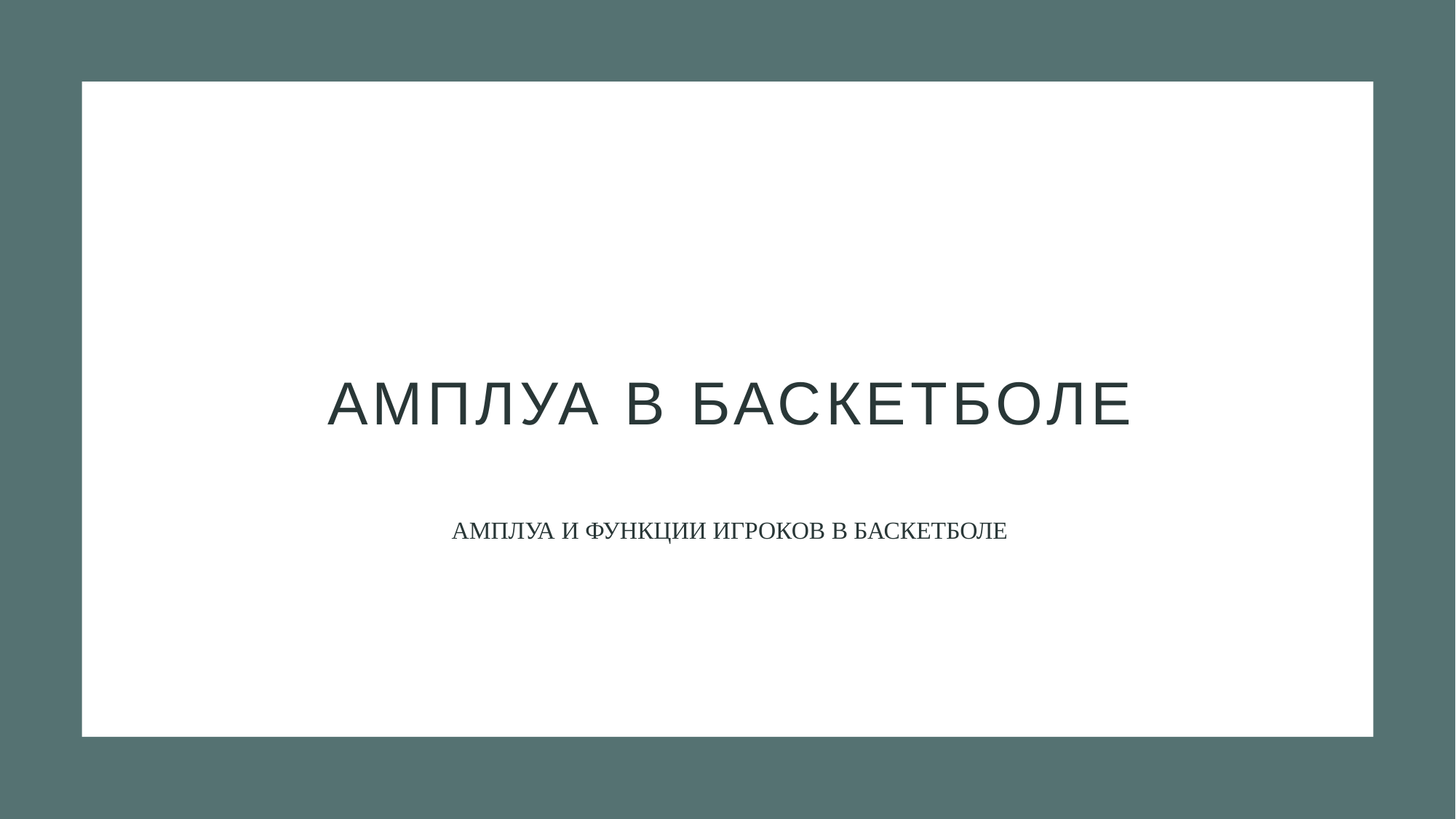

# Амплуа в баскетболе

АМПЛУА И ФУНКЦИИ ИГРОКОВ В БАСКЕТБОЛЕ